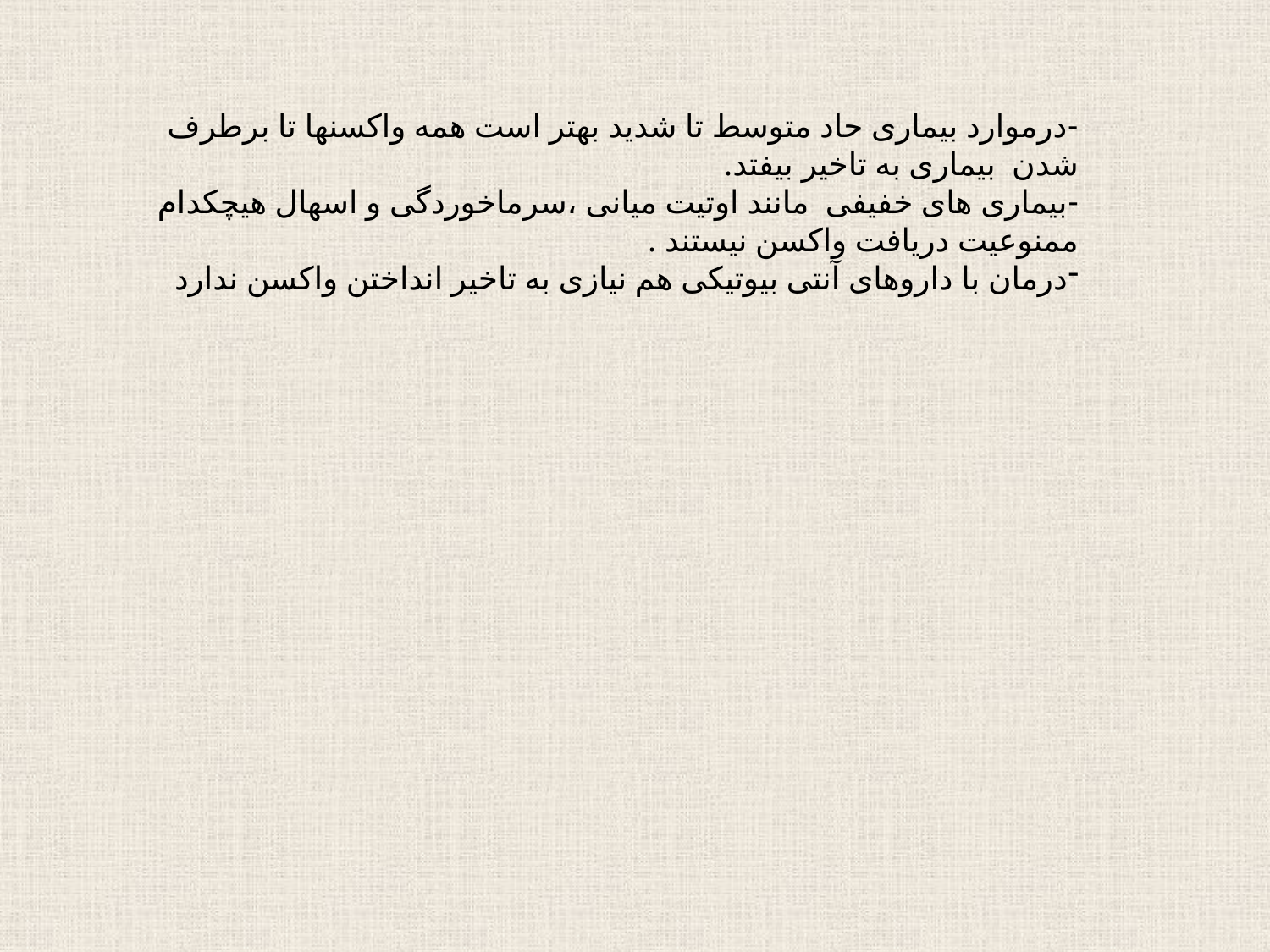

-درموارد بیماری حاد متوسط تا شدید بهتر است همه واکسنها تا برطرف شدن  بیماری به تاخیر بیفتد.
-بیماری های خفیفی  مانند اوتیت میانی ،سرماخوردگی و اسهال هیچکدام ممنوعیت دریافت واکسن نیستند .
درمان با داروهای آنتی بیوتیکی هم نیازی به تاخیر انداختن واکسن ندارد